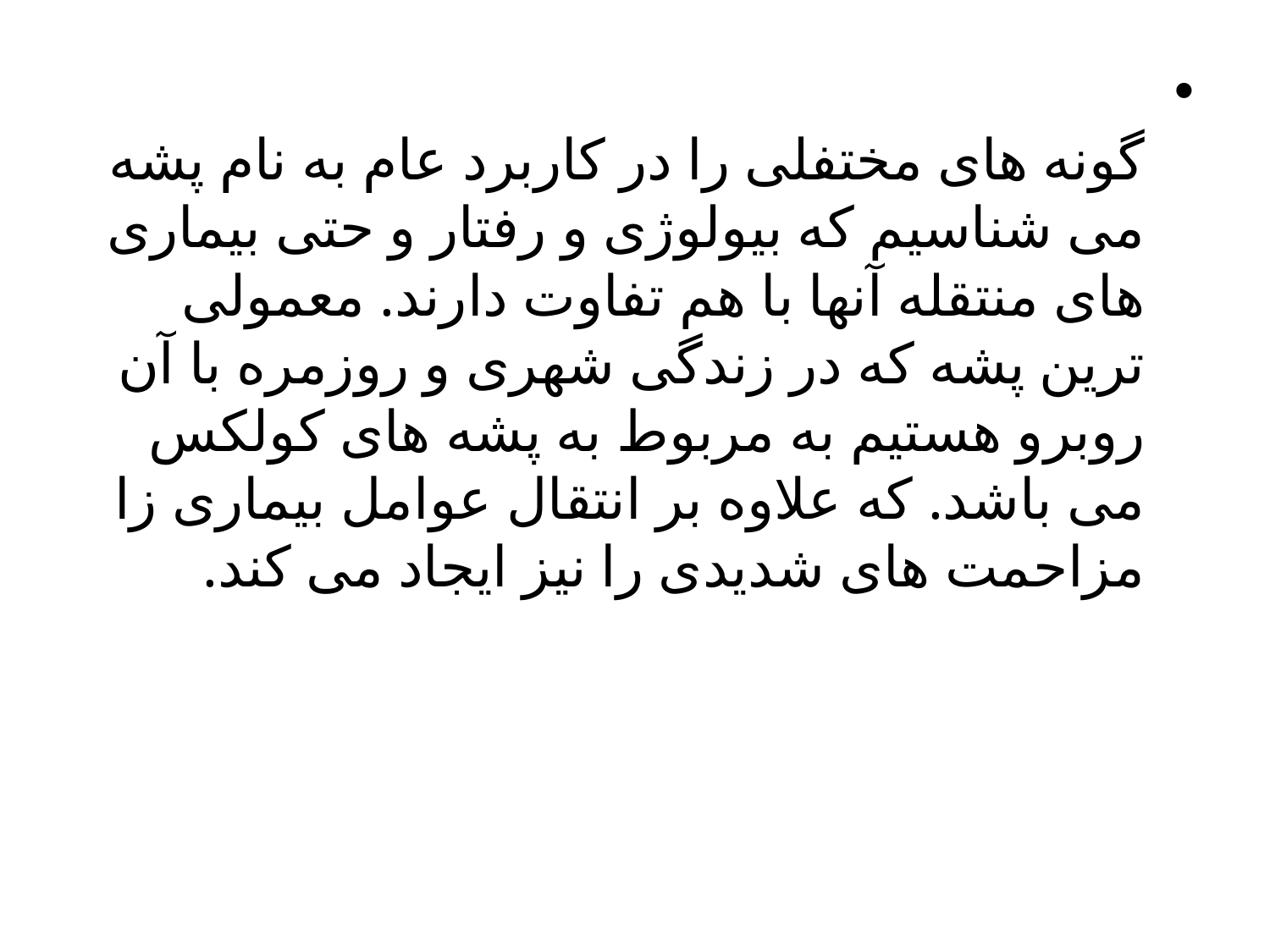

گونه های مختفلی را در کاربرد عام به نام پشه می شناسیم که بیولوژی و رفتار و حتی بیماری های منتقله آنها با هم تفاوت دارند. معمولی ترین پشه که در زندگی شهری و روزمره با آن روبرو هستیم به مربوط به پشه های کولکس می باشد. که علاوه بر انتقال عوامل بیماری زا مزاحمت های شدیدی را نیز ایجاد می کند.